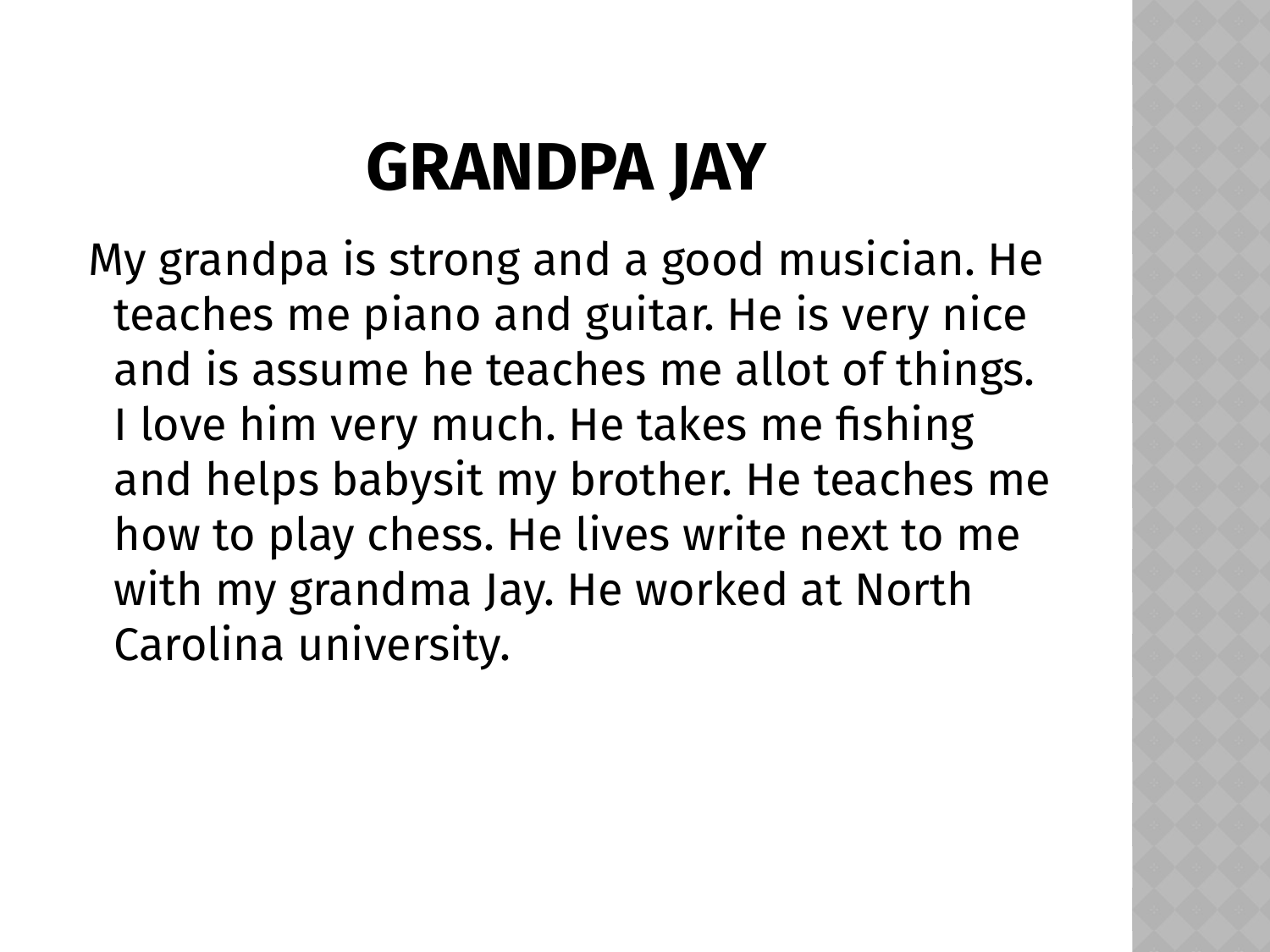

# Grandpa Jay
 My grandpa is strong and a good musician. He teaches me piano and guitar. He is very nice and is assume he teaches me allot of things. I love him very much. He takes me fishing and helps babysit my brother. He teaches me how to play chess. He lives write next to me with my grandma Jay. He worked at North Carolina university.